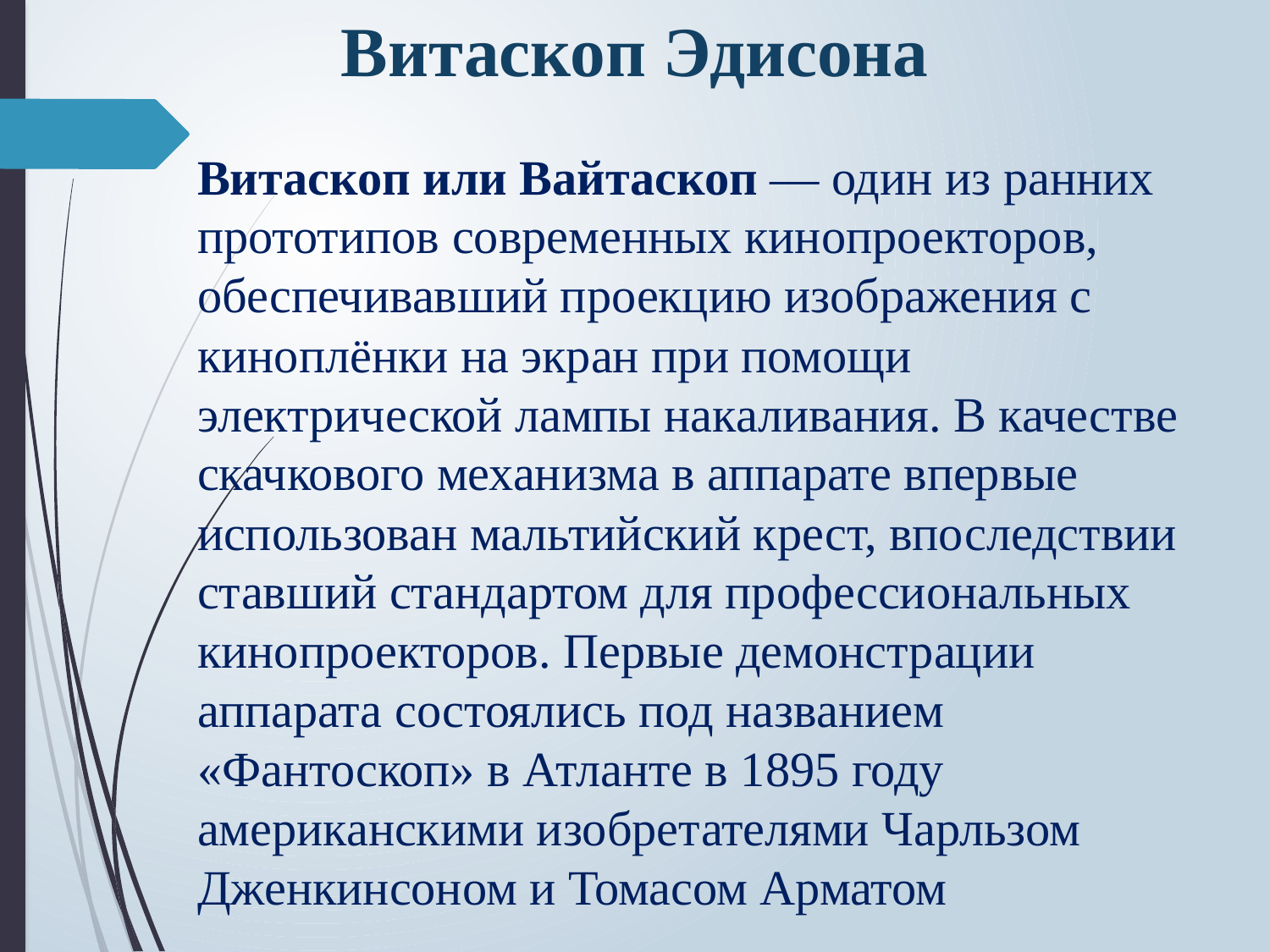

Витаскоп Эдисона
Витаскоп или Вайтаскоп — один из ранних прототипов современных кинопроекторов, обеспечивавший проекцию изображения с киноплёнки на экран при помощи электрической лампы накаливания. В качестве скачкового механизма в аппарате впервые использован мальтийский крест, впоследствии ставший стандартом для профессиональных кинопроекторов. Первые демонстрации аппарата состоялись под названием «Фантоскоп» в Атланте в 1895 году американскими изобретателями Чарльзом Дженкинсоном и Томасом Арматом